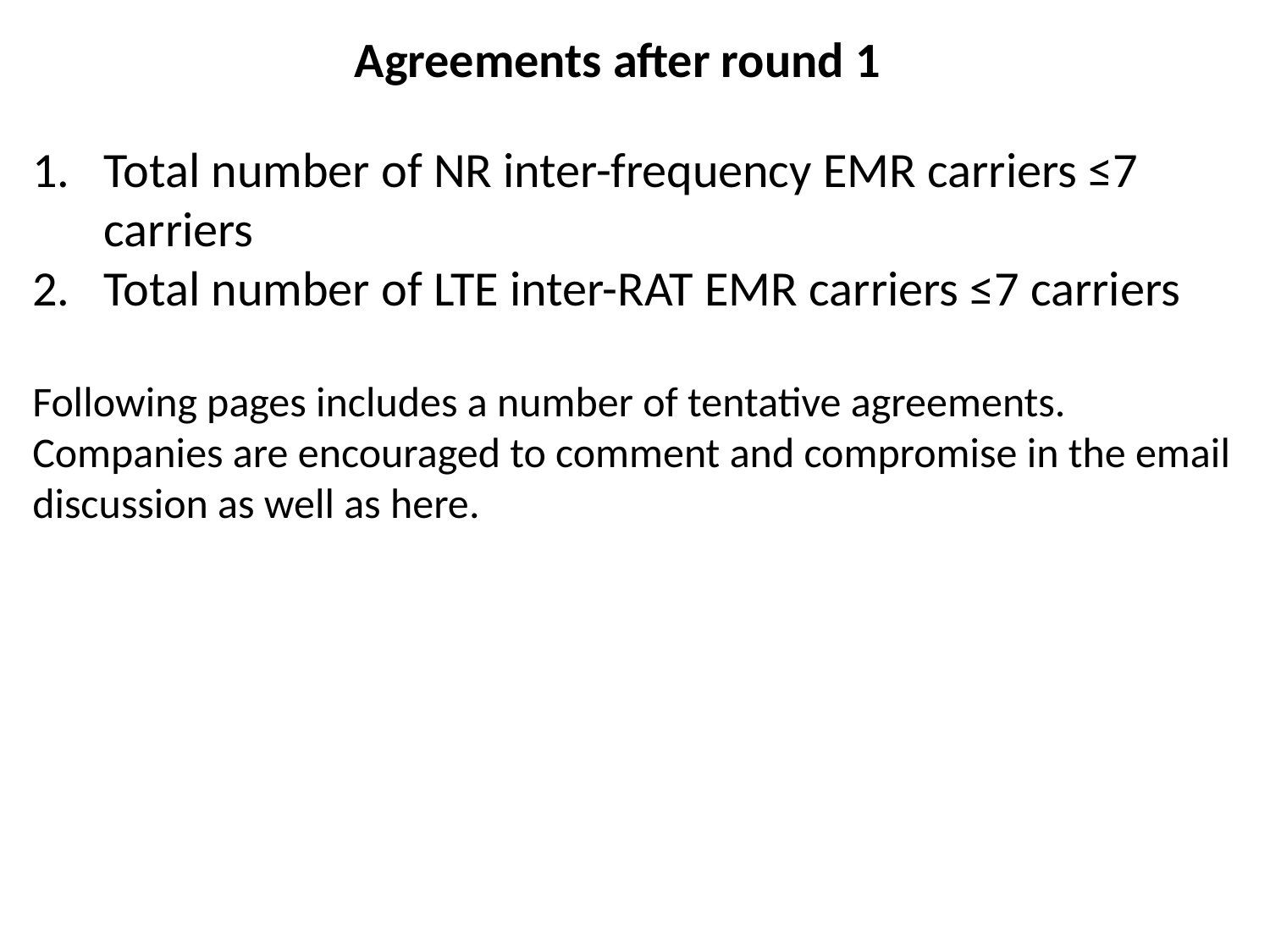

# Agreements after round 1
Total number of NR inter-frequency EMR carriers ≤7 carriers
Total number of LTE inter-RAT EMR carriers ≤7 carriers

Following pages includes a number of tentative agreements. Companies are encouraged to comment and compromise in the email discussion as well as here.